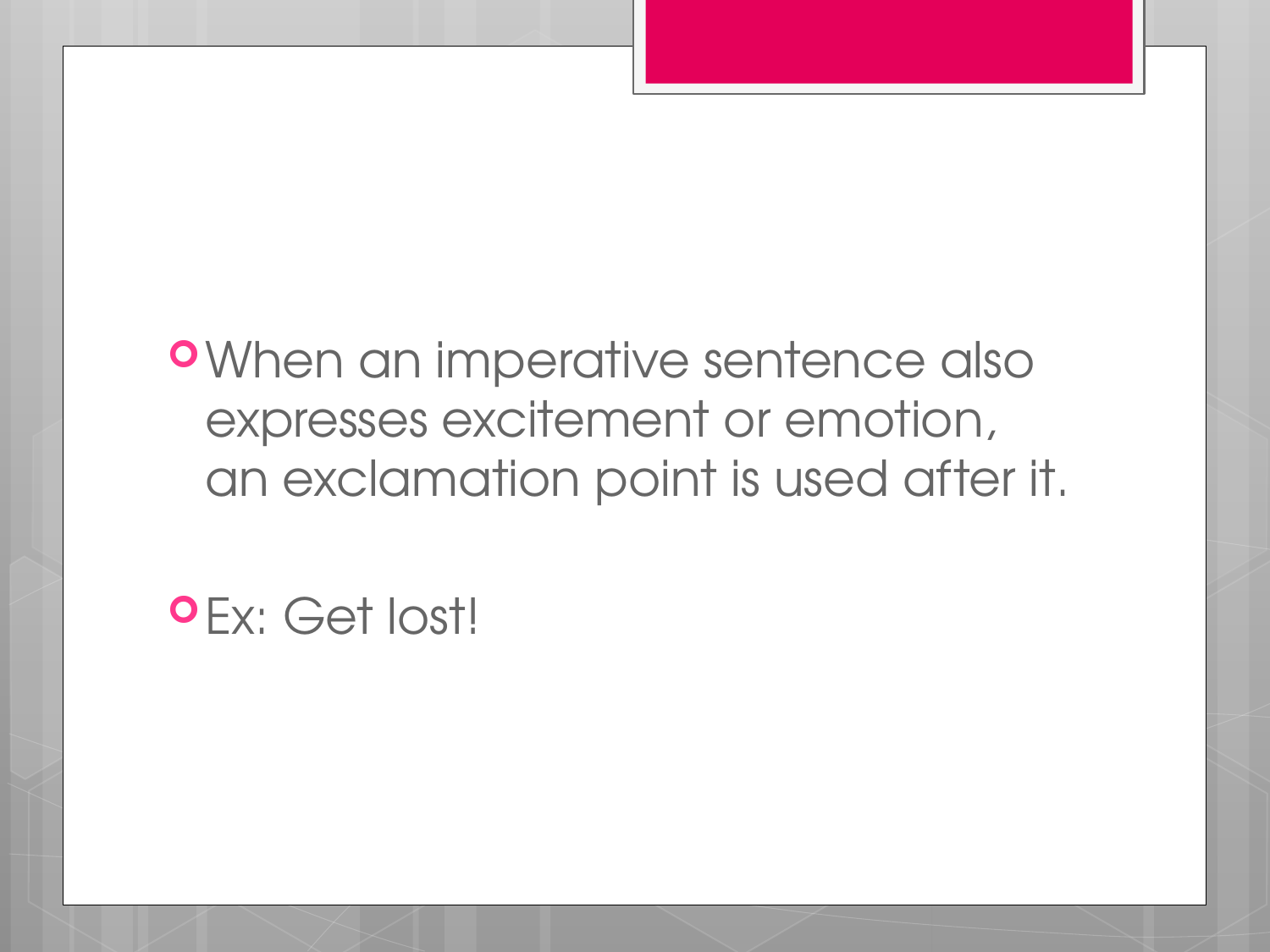

#
When an imperative sentence also expresses excitement or emotion, an exclamation point is used after it.

Ex: Get lost!